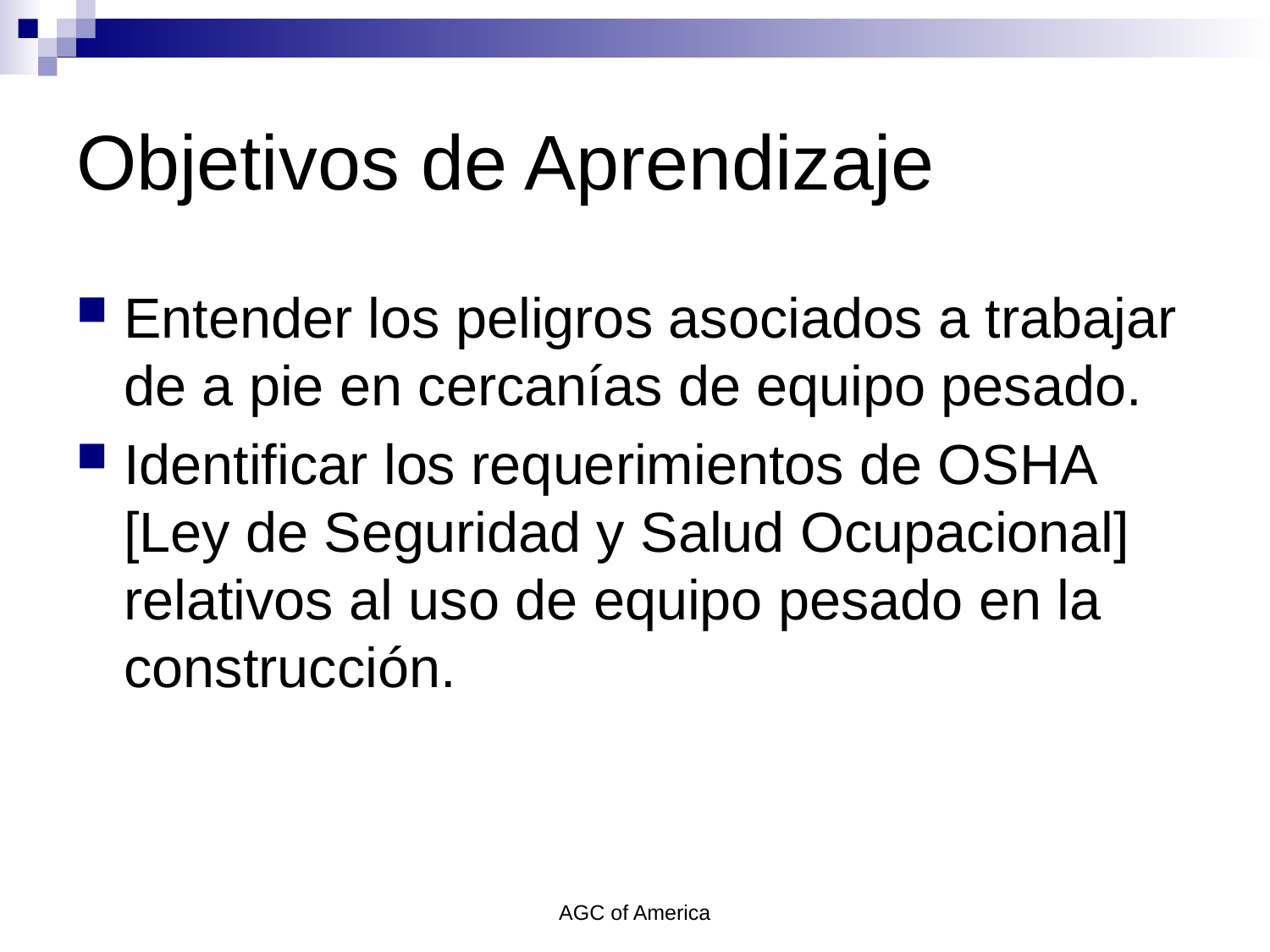

# Objetivos de Aprendizaje
Entender los peligros asociados a trabajar de a pie en cercanías de equipo pesado.
Identificar los requerimientos de OSHA [Ley de Seguridad y Salud Ocupacional] relativos al uso de equipo pesado en la construcción.

AGC of America